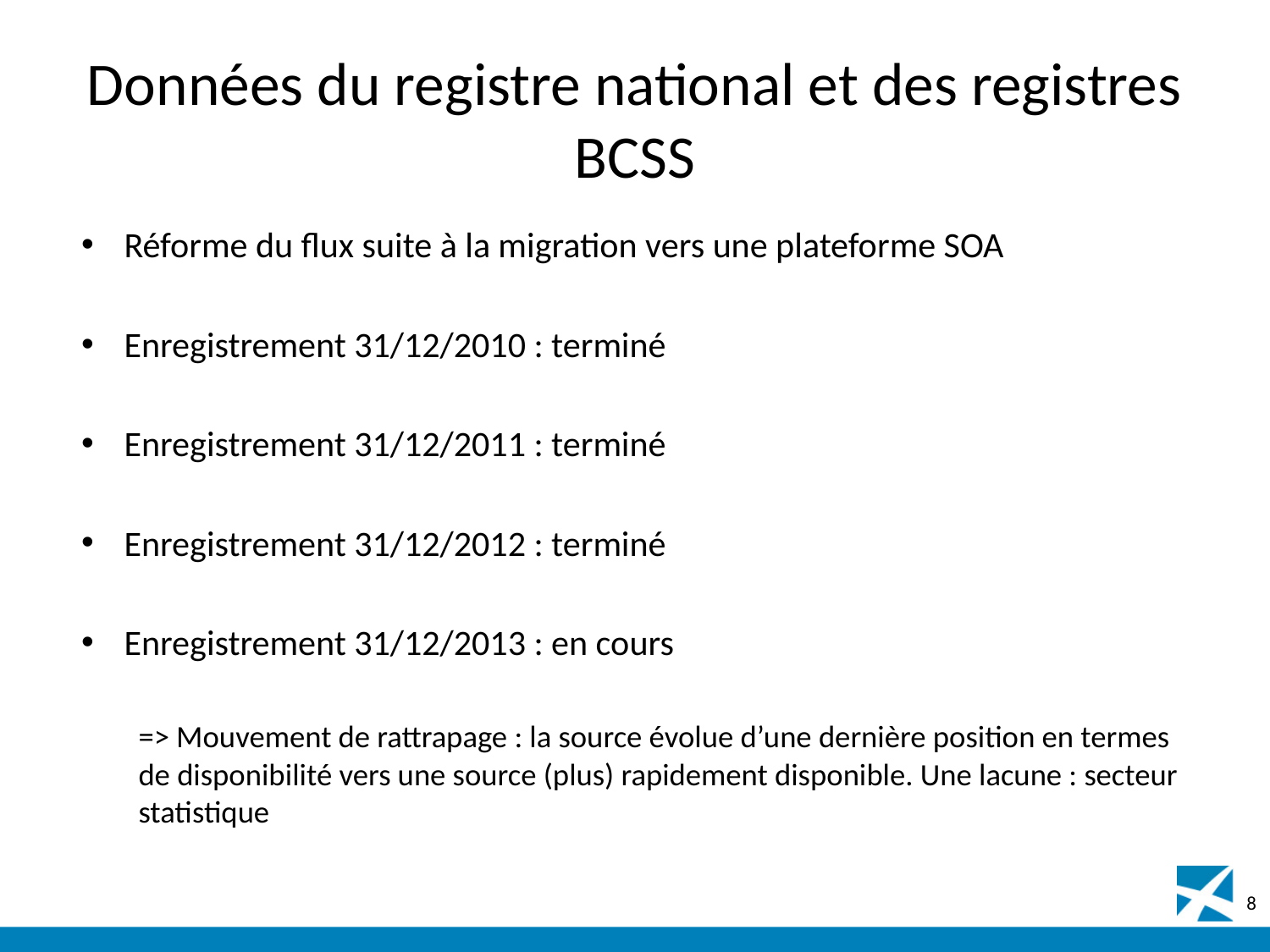

# Données du registre national et des registres BCSS
Réforme du flux suite à la migration vers une plateforme SOA

Enregistrement 31/12/2010 : terminé

Enregistrement 31/12/2011 : terminé

Enregistrement 31/12/2012 : terminé

Enregistrement 31/12/2013 : en cours

=> Mouvement de rattrapage : la source évolue d’une dernière position en termes de disponibilité vers une source (plus) rapidement disponible. Une lacune : secteur statistique